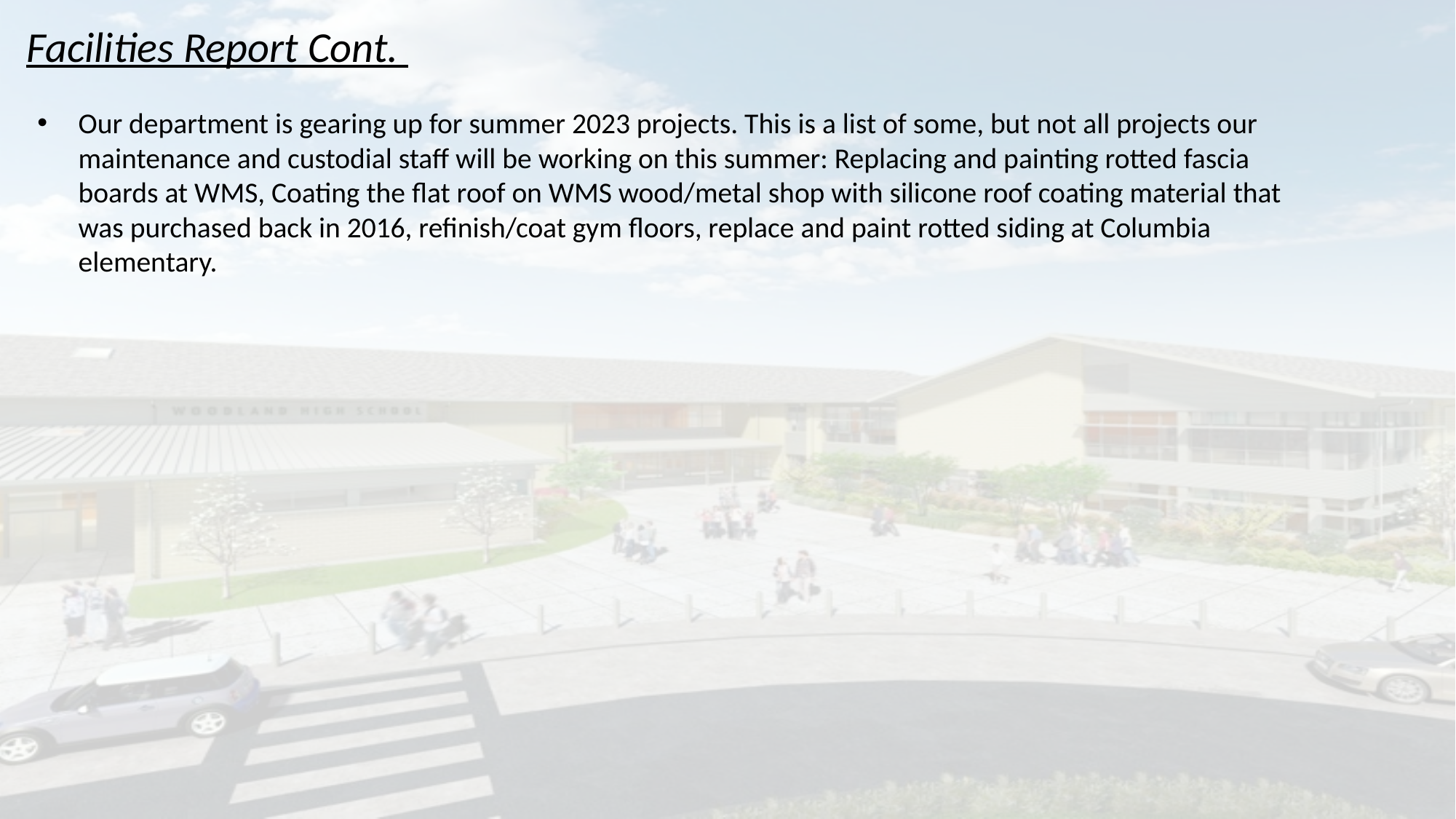

# Facilities Report Cont.

Our department is gearing up for summer 2023 projects. This is a list of some, but not all projects our maintenance and custodial staff will be working on this summer: Replacing and painting rotted fascia boards at WMS, Coating the flat roof on WMS wood/metal shop with silicone roof coating material that was purchased back in 2016, refinish/coat gym floors, replace and paint rotted siding at Columbia elementary.